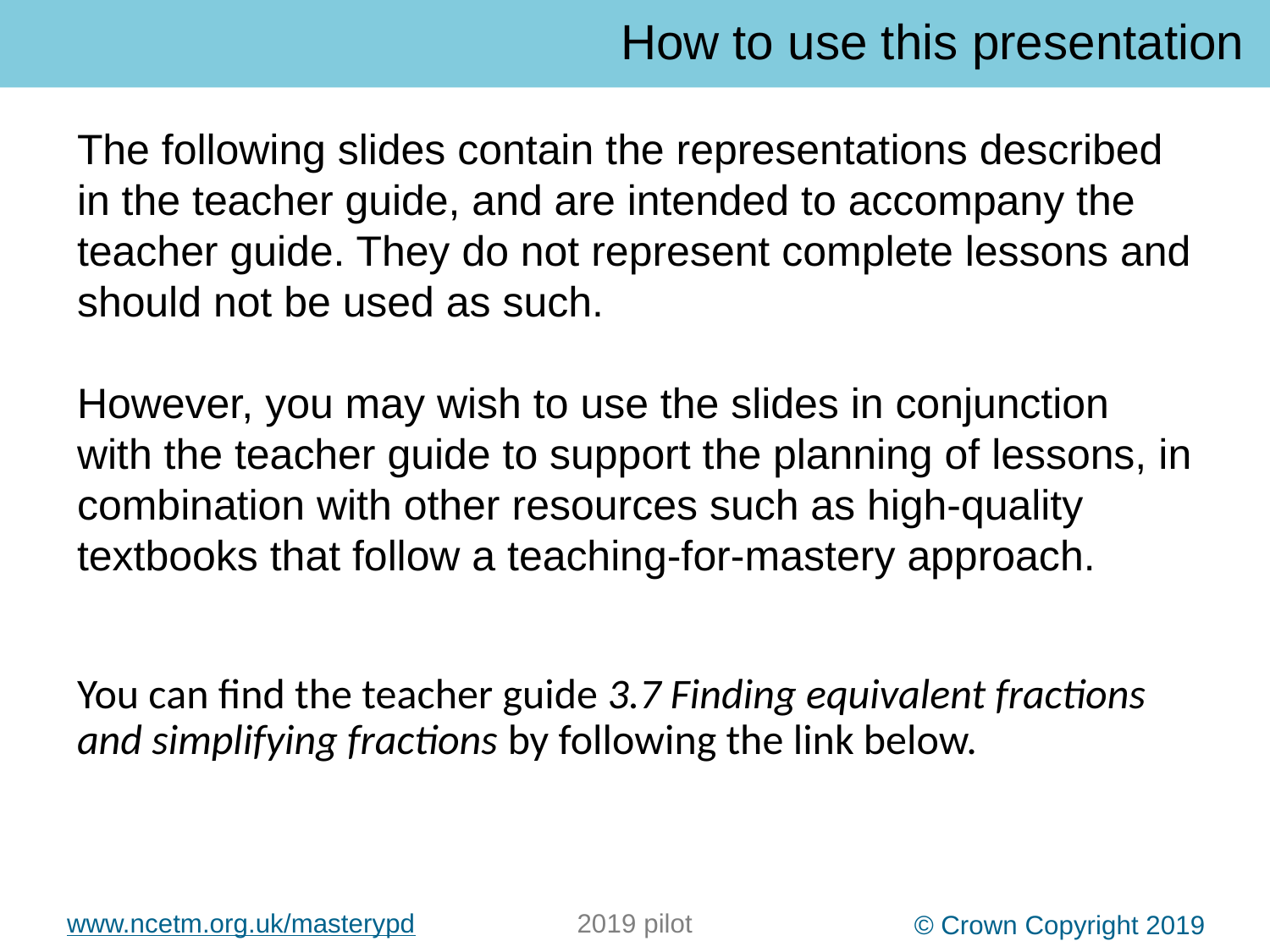

How to use this presentation
You can find the teacher guide 3.7 Finding equivalent fractions and simplifying fractions by following the link below.